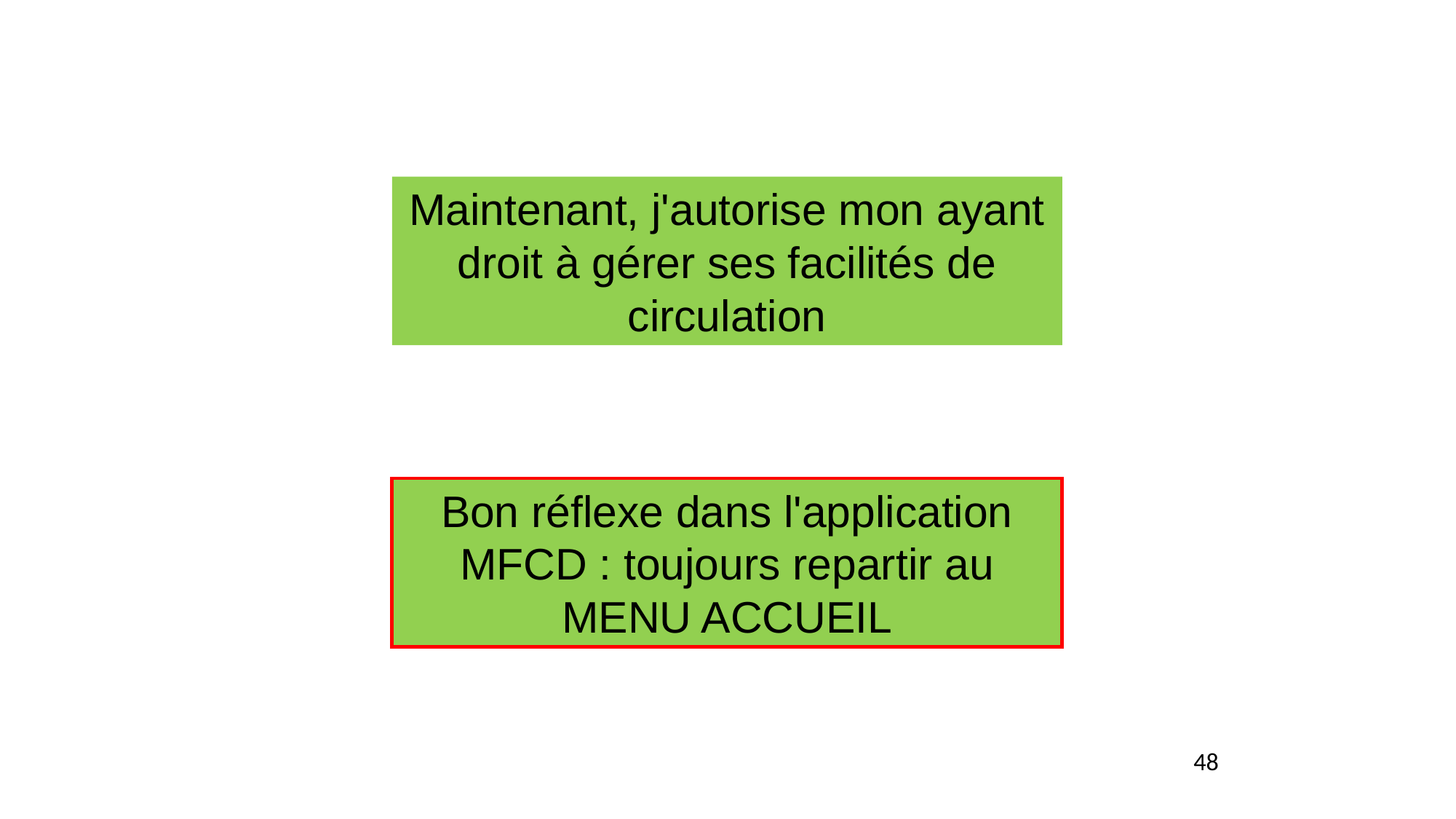

Maintenant, j'autorise mon ayant droit à gérer ses facilités de circulation
Bon réflexe dans l'application MFCD : toujours repartir au MENU ACCUEIL
48